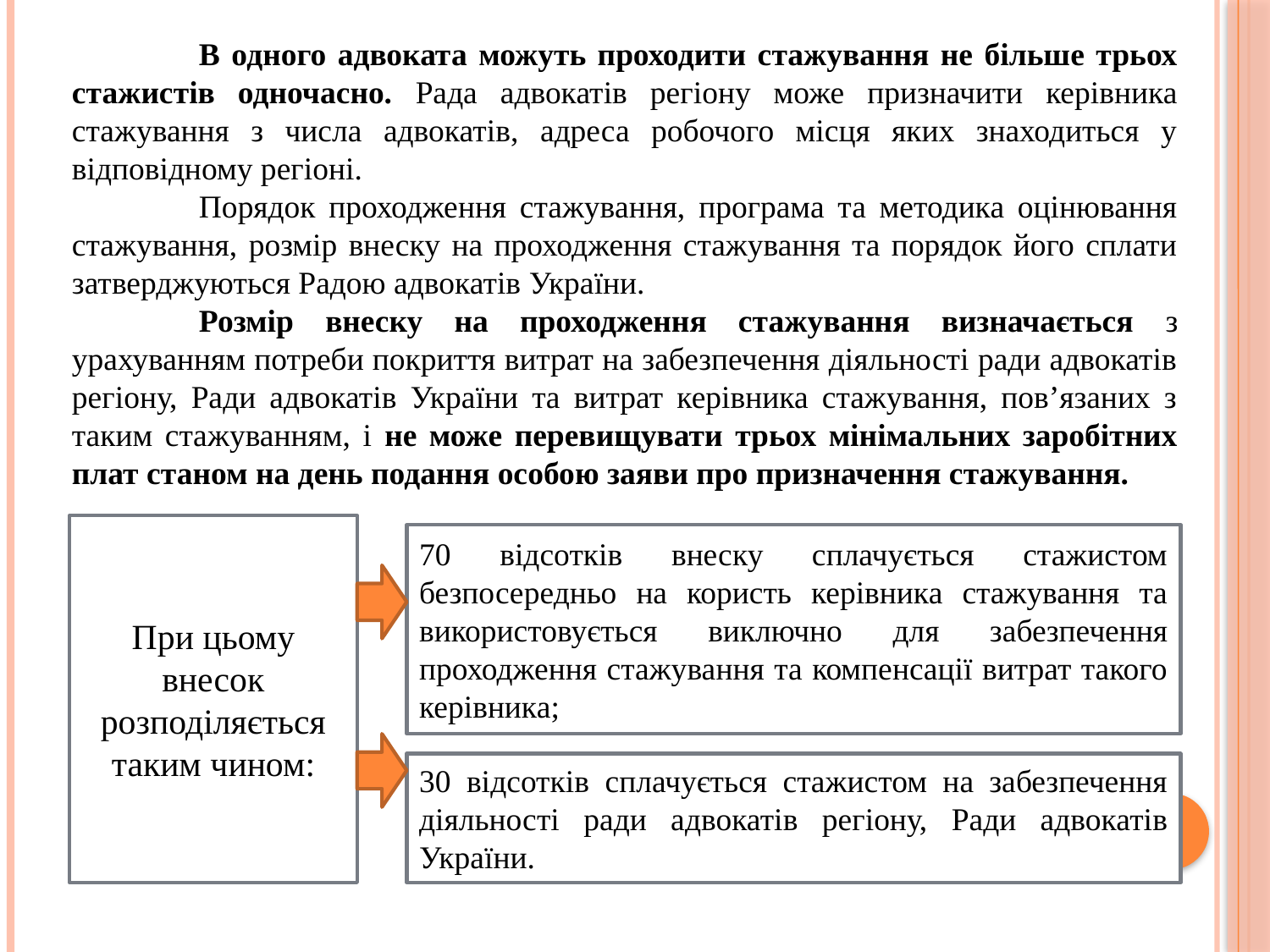

В одного адвоката можуть проходити стажування не більше трьох стажистів одночасно. Рада адвокатів регіону може призначити керівника стажування з числа адвокатів, адреса робочого місця яких знаходиться у відповідному регіоні.
	Порядок проходження стажування, програма та методика оцінювання стажування, розмір внеску на проходження стажування та порядок його сплати затверджуються Радою адвокатів України.
	Розмір внеску на проходження стажування визначається з урахуванням потреби покриття витрат на забезпечення діяльності ради адвокатів регіону, Ради адвокатів України та витрат керівника стажування, пов’язаних з таким стажуванням, і не може перевищувати трьох мінімальних заробітних плат станом на день подання особою заяви про призначення стажування.
При цьому внесок розподіляється таким чином:
70 відсотків внеску сплачується стажистом безпосередньо на користь керівника стажування та використовується виключно для забезпечення проходження стажування та компенсації витрат такого керівника;

30 відсотків сплачується стажистом на забезпечення діяльності ради адвокатів регіону, Ради адвокатів України.